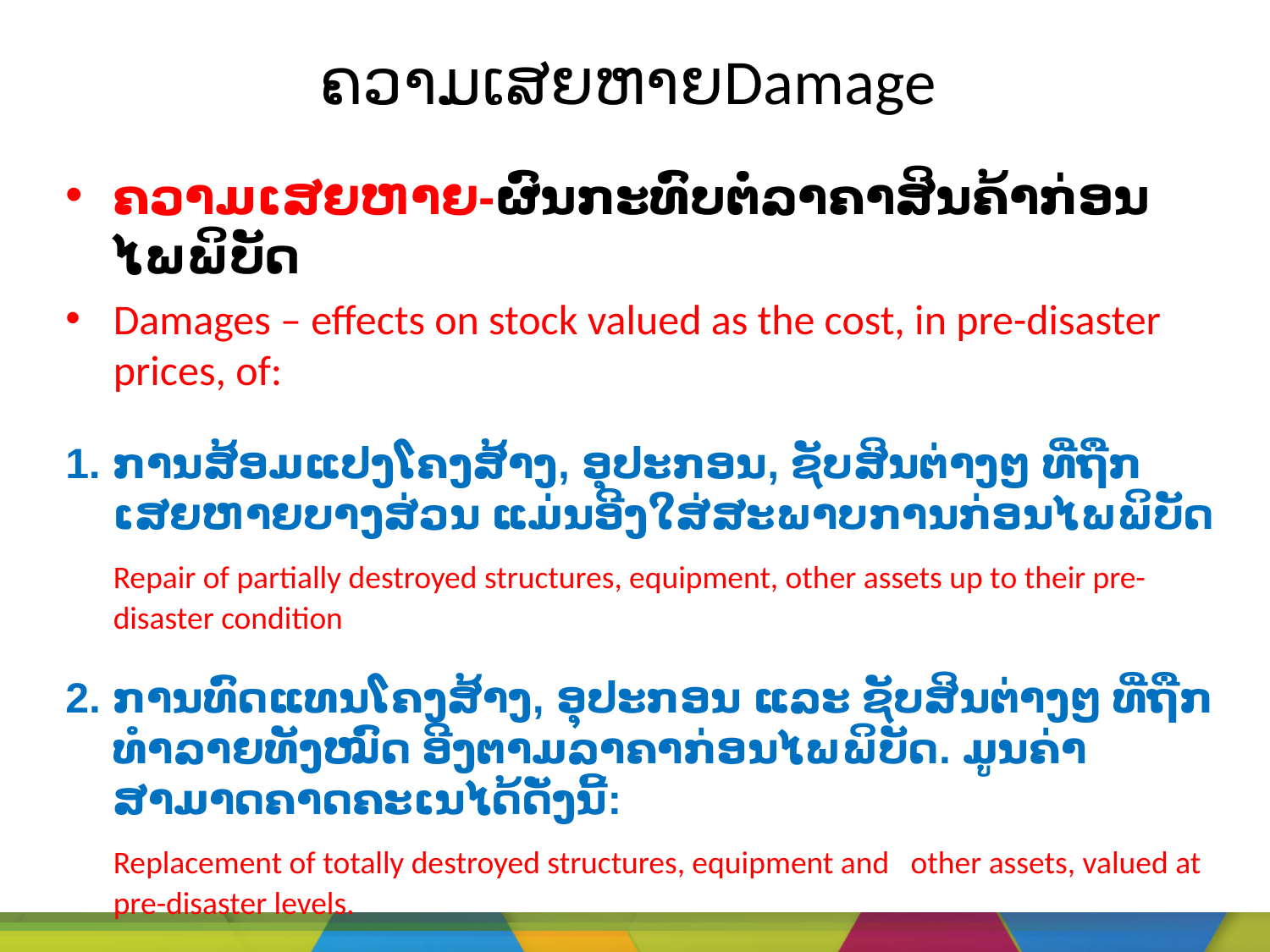

# ຄວາມເສຍຫາຍDamage
ຄວາມເສຍຫາຍ-ຜົນກະທົບຕໍ່ລາຄາສິນຄ້າກ່ອນໄພພິບັດ
Damages – effects on stock valued as the cost, in pre-disaster prices, of:

ການສ້ອມແປງໂຄງສ້າງ, ອຸປະກອນ, ຊັບສິນຕ່າງໆ ທີ່ຖືກເສຍຫາຍບາງສ່ວນ ແມ່ນອີງໃສ່ສະພາບການກ່ອນໄພພິບັດ
	Repair of partially destroyed structures, equipment, other assets up to their pre-disaster condition

2. 	ການທົດແທນໂຄງສ້າງ, ອຸປະກອນ ແລະ ຊັບສິນຕ່າງໆ ທີ່ຖືກທຳລາຍທັງໝົດ ອີງຕາມລາຄາກ່ອນໄພພິບັດ. ມູນຄ່າສາມາດຄາດຄະເນໄດ້ດັ່ງນີ້:
	Replacement of totally destroyed structures, equipment and   other assets, valued at pre-disaster levels.